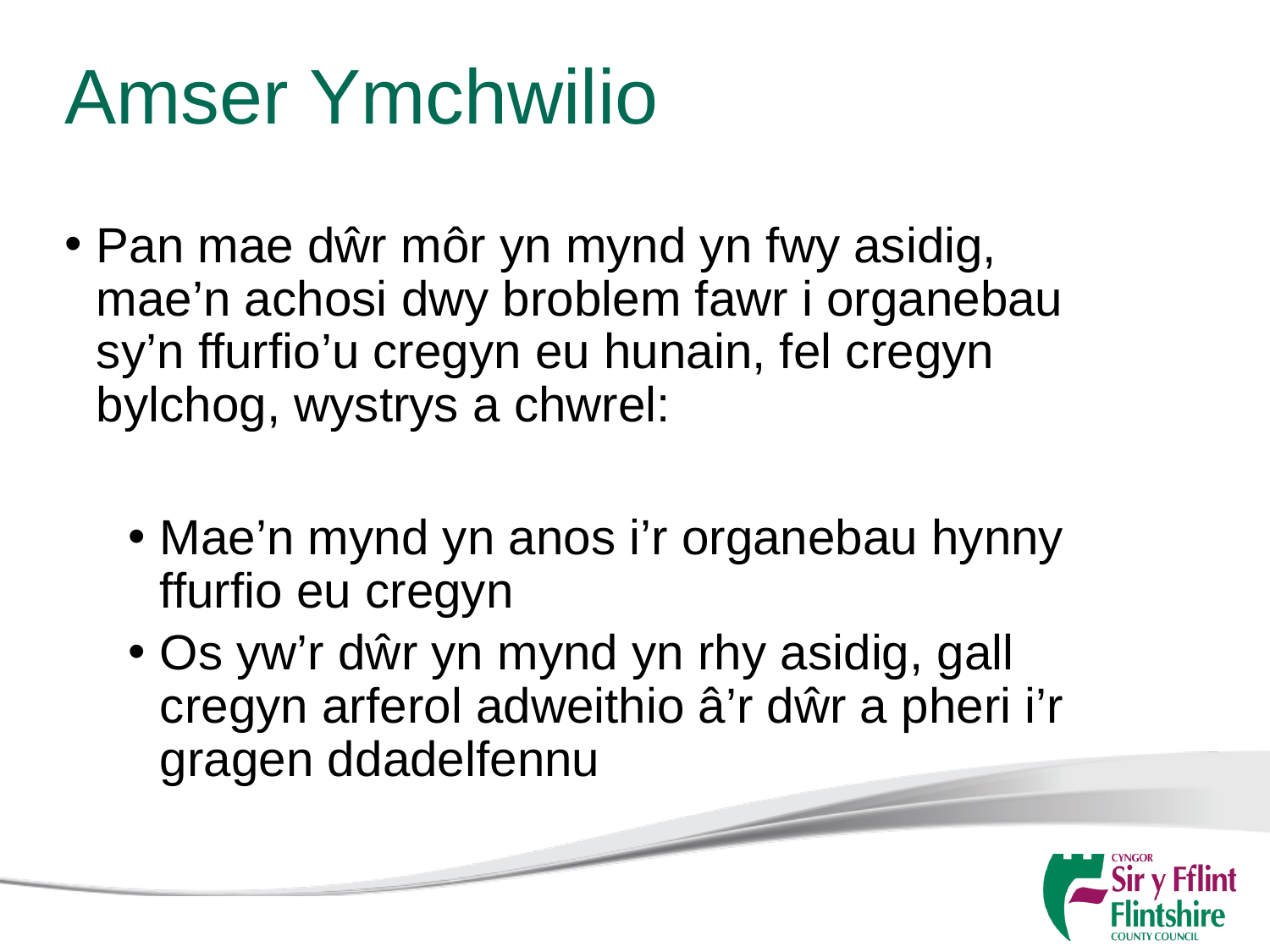

# Amser Ymchwilio
Pan mae dŵr môr yn mynd yn fwy asidig, mae’n achosi dwy broblem fawr i organebau sy’n ffurfio’u cregyn eu hunain, fel cregyn bylchog, wystrys a chwrel:

Mae’n mynd yn anos i’r organebau hynny ffurfio eu cregyn
Os yw’r dŵr yn mynd yn rhy asidig, gall cregyn arferol adweithio â’r dŵr a pheri i’r gragen ddadelfennu